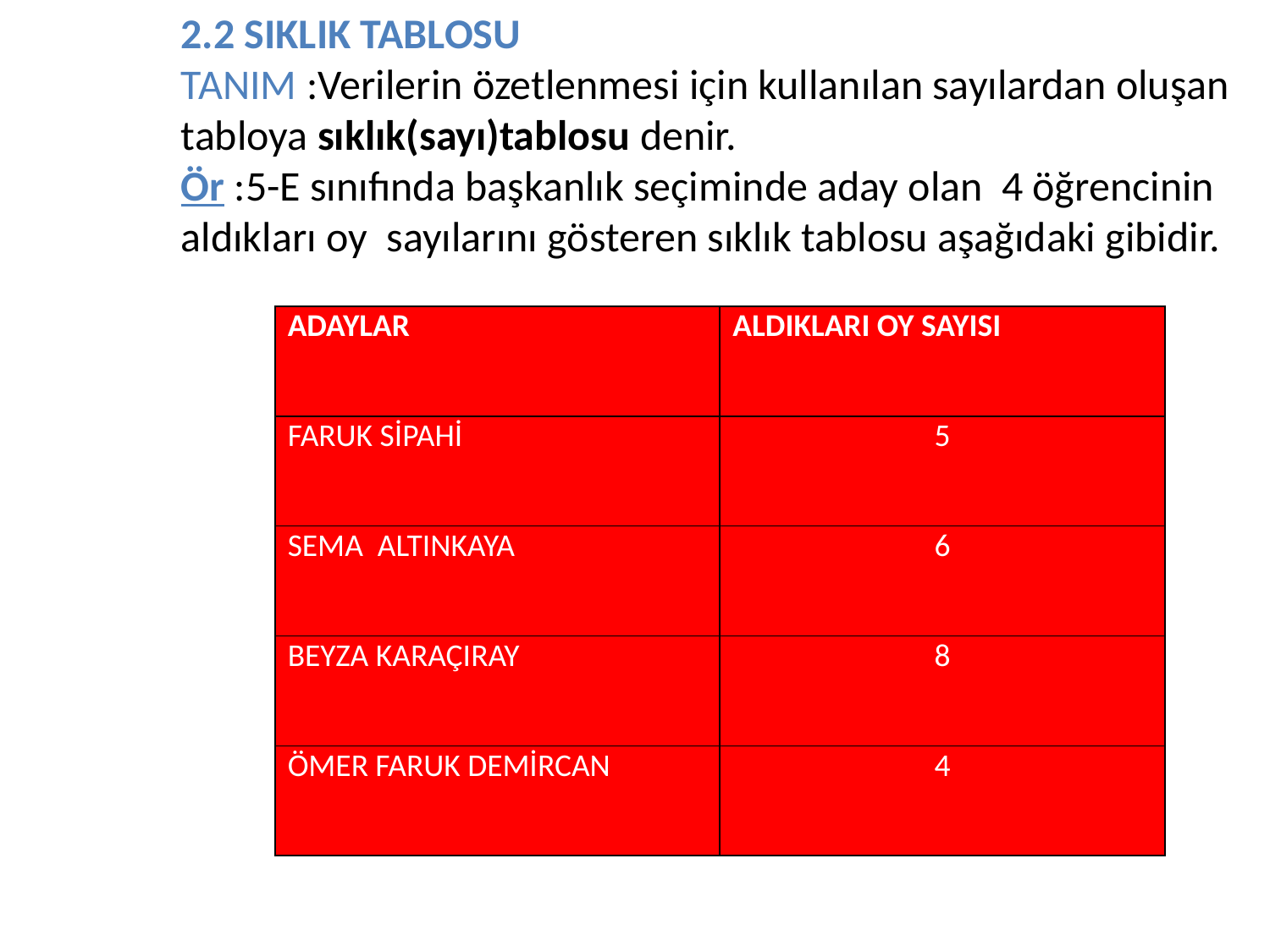

2.2 SIKLIK TABLOSU
TANIM :Verilerin özetlenmesi için kullanılan sayılardan oluşan tabloya sıklık(sayı)tablosu denir.
Ör :5-E sınıfında başkanlık seçiminde aday olan  4 öğrencinin aldıkları oy  sayılarını gösteren sıklık tablosu aşağıdaki gibidir.
| ADAYLAR | ALDIKLARI OY SAYISI |
| --- | --- |
| FARUK SİPAHİ | 5 |
| SEMA ALTINKAYA | 6 |
| BEYZA KARAÇIRAY | 8 |
| ÖMER FARUK DEMİRCAN | 4 |